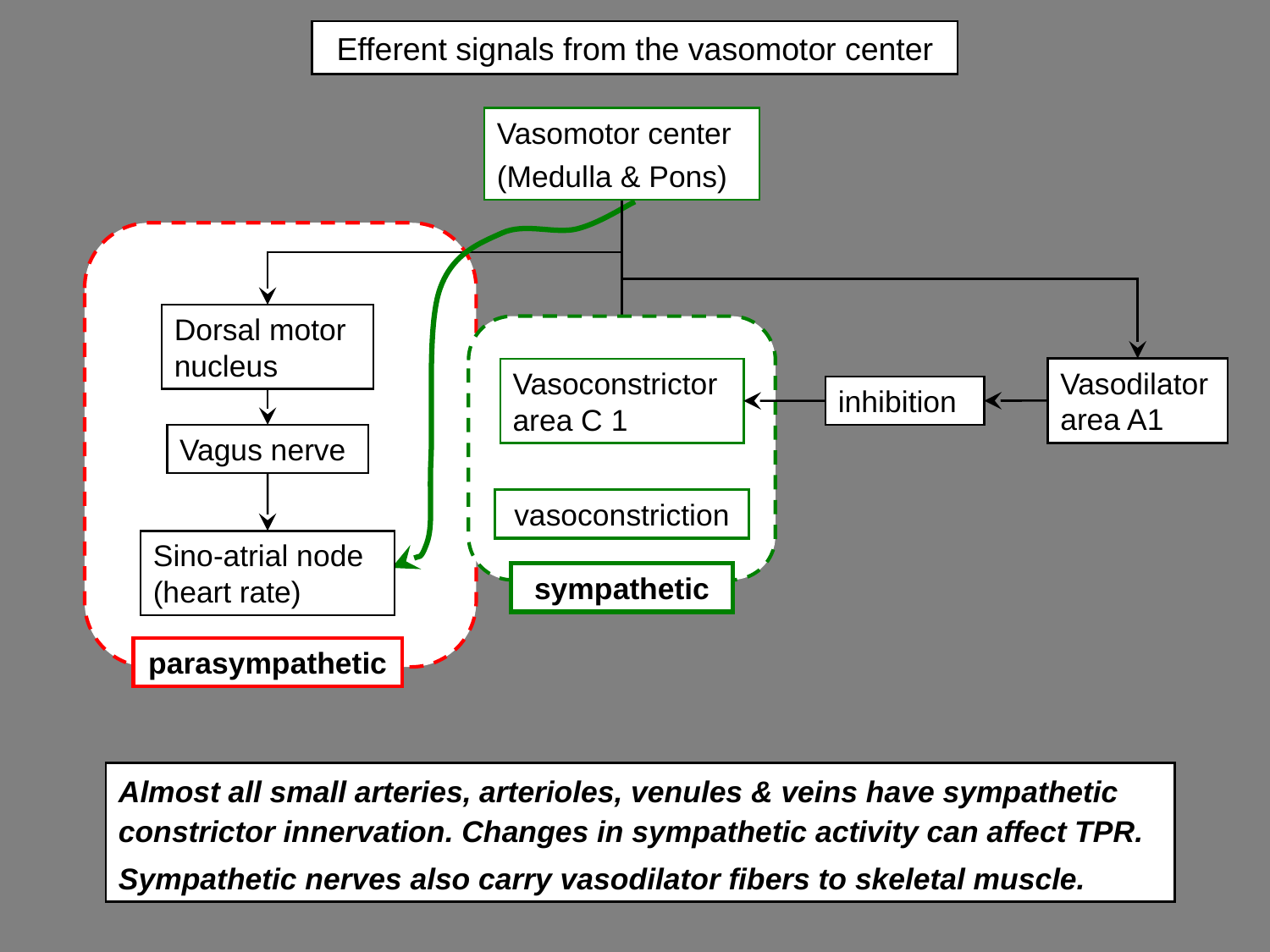

# Efferent signals from the vasomotor center
Vasomotor center
(Medulla & Pons)

Vasoconstrictor area C 1
vasoconstriction
sympathetic

Dorsal motor nucleus
Vasodilator area A1
inhibition
Vagus nerve
Sino-atrial node (heart rate)
parasympathetic
Almost all small arteries, arterioles, venules & veins have sympathetic constrictor innervation. Changes in sympathetic activity can affect TPR.
Sympathetic nerves also carry vasodilator fibers to skeletal muscle.